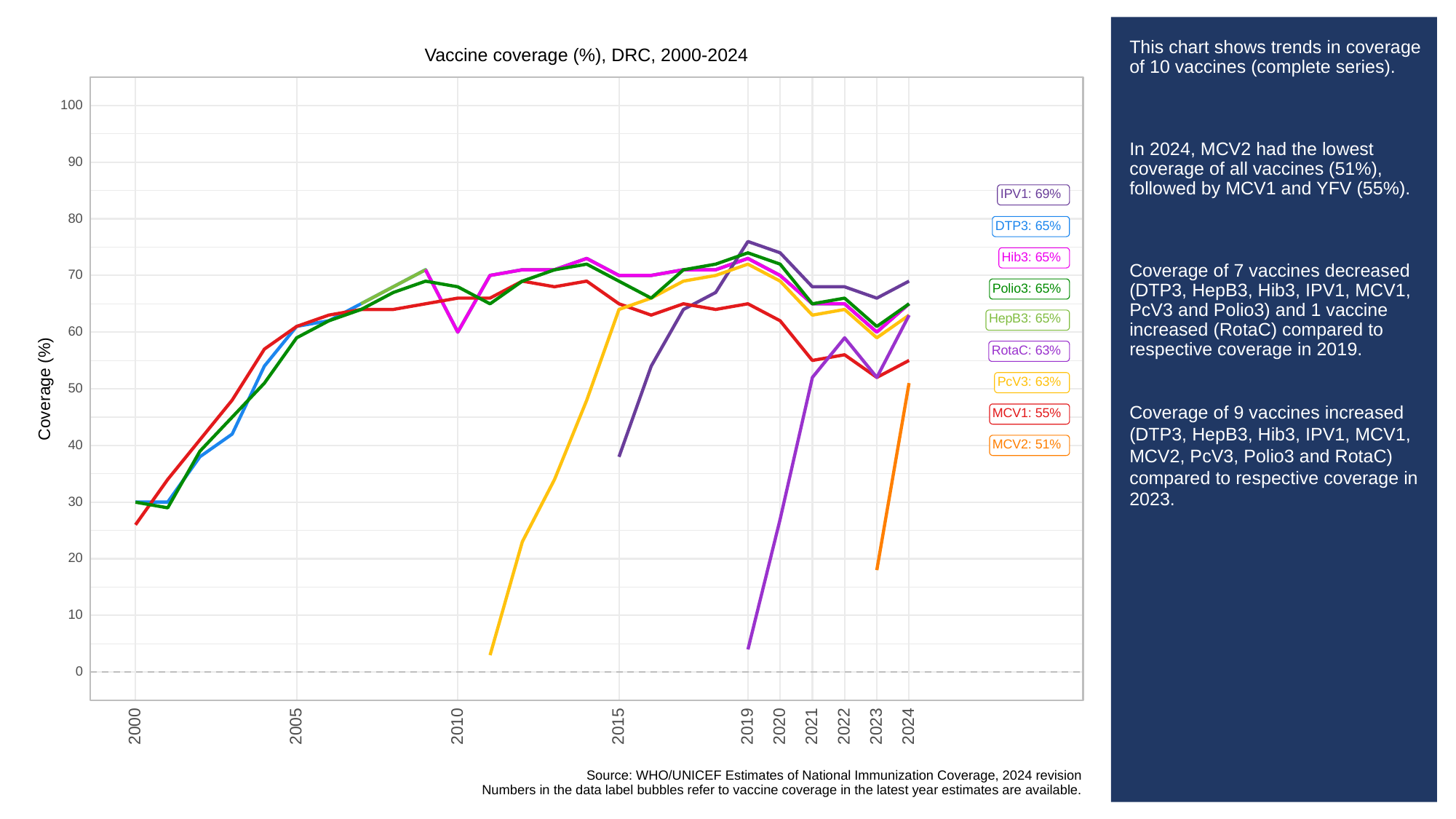

# This chart shows trends in coverage of 10 vaccines (complete series).

In 2024, MCV2 had the lowest coverage of all vaccines (51%), followed by MCV1 and YFV (55%).

Coverage of 7 vaccines decreased (DTP3, HepB3, Hib3, IPV1, MCV1, PcV3 and Polio3) and 1 vaccine increased (RotaC) compared to respective coverage in 2019.

Coverage of 9 vaccines increased (DTP3, HepB3, Hib3, IPV1, MCV1, MCV2, PcV3, Polio3 and RotaC) compared to respective coverage in 2023.

Vaccine coverage (%), DRC, 2000-2024

100

90

IPV1: 69%

80

DTP3: 65%

Hib3: 65%

70

Polio3: 65%

HepB3: 65%

60

RotaC: 63%

PcV3: 63%
Coverage (%)

50

MCV1: 55%

MCV2: 51%
40

30

20

10

0

2023
2000
2005
2010
2015
2019
2020
2021
2022
2024
Source: WHO/UNICEF Estimates of National Immunization Coverage, 2024 revision
Numbers in the data label bubbles refer to vaccine coverage in the latest year estimates are available.